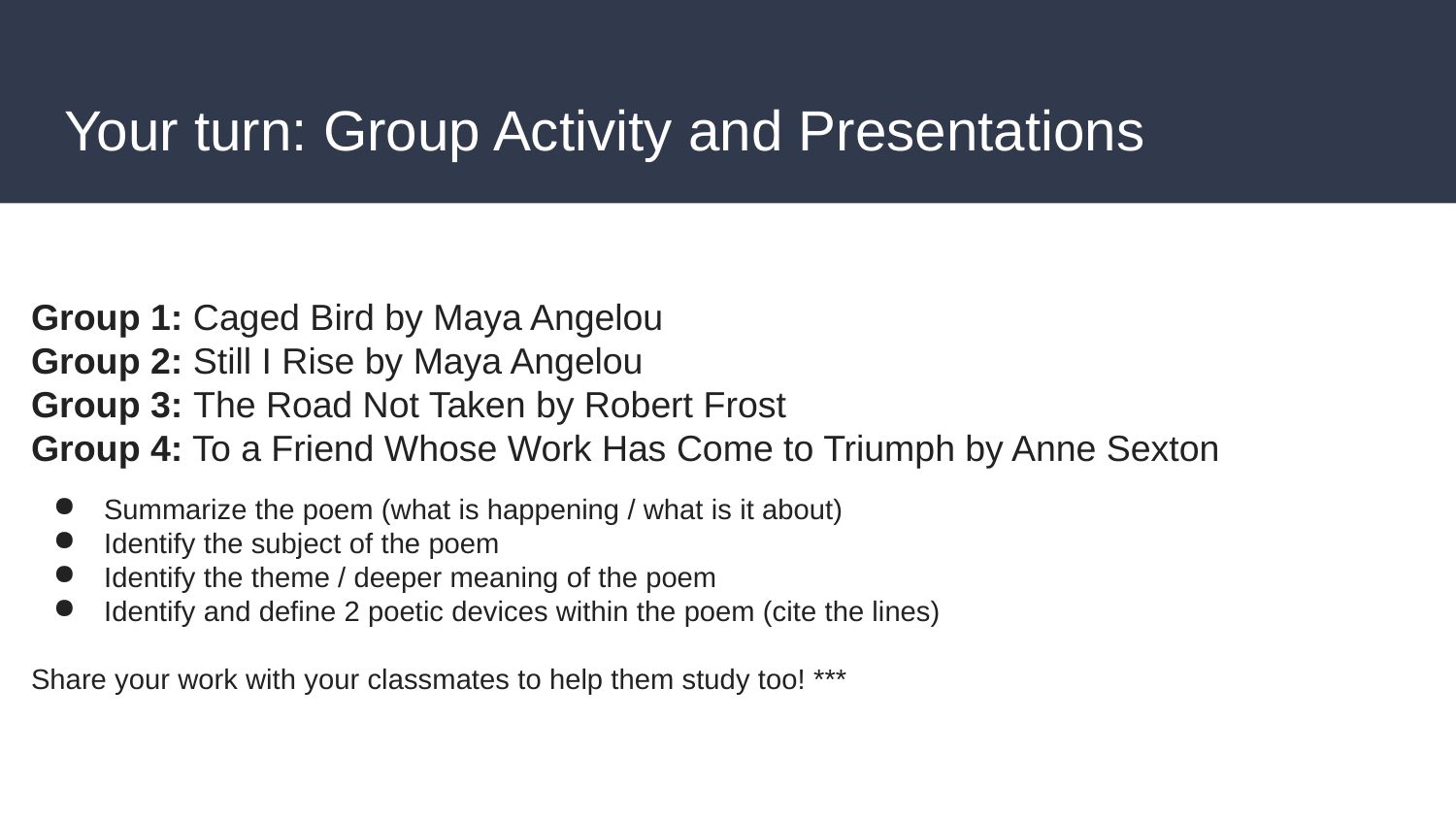

# Your turn: Group Activity and Presentations
Group 1: Caged Bird by Maya Angelou
Group 2: Still I Rise by Maya Angelou
Group 3: The Road Not Taken by Robert Frost
Group 4: To a Friend Whose Work Has Come to Triumph by Anne Sexton

Summarize the poem (what is happening / what is it about)
Identify the subject of the poem
Identify the theme / deeper meaning of the poem
Identify and define 2 poetic devices within the poem (cite the lines)

Share your work with your classmates to help them study too! ***